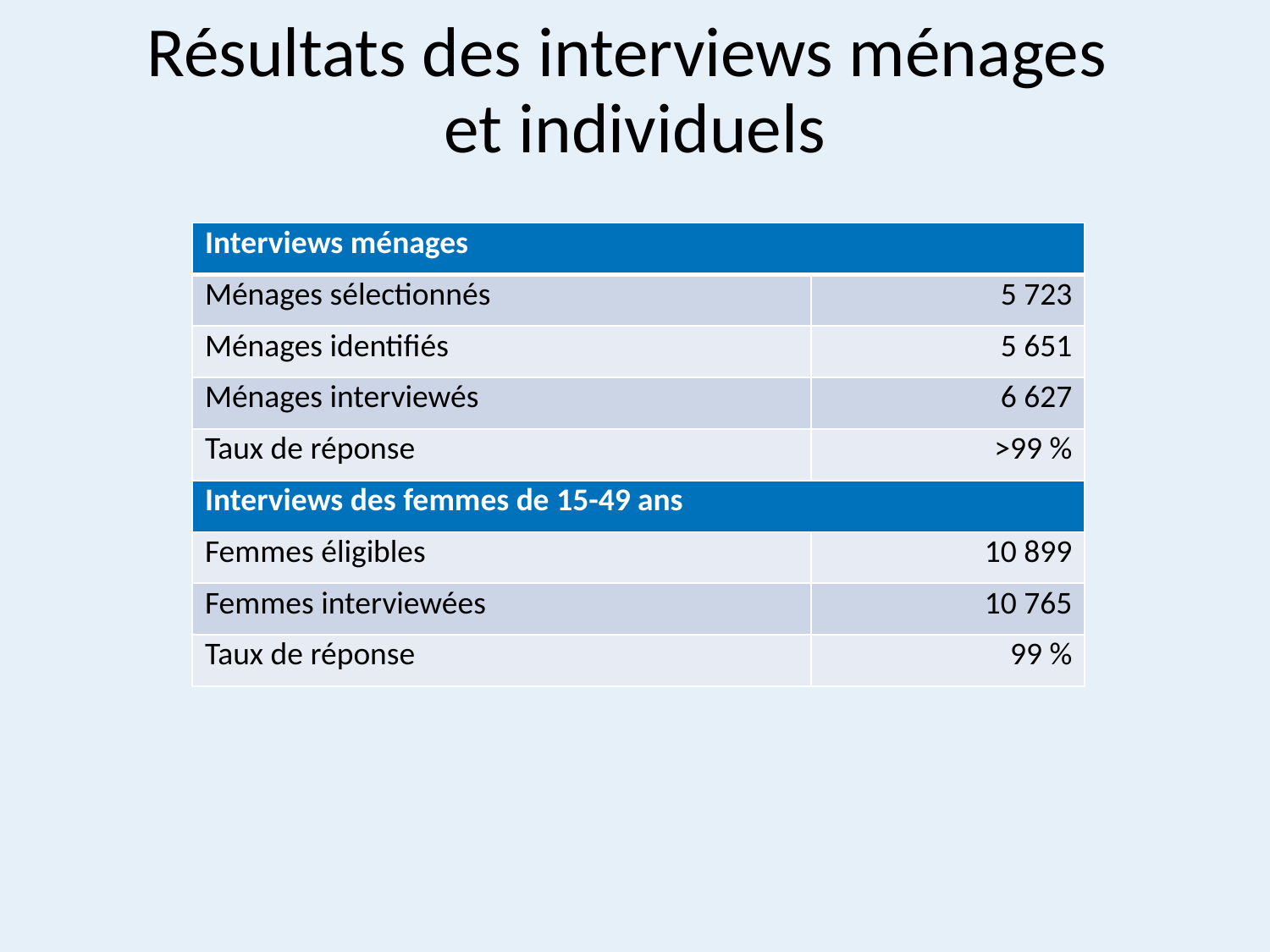

# Résultats des interviews ménages et individuels
| Interviews ménages |  |
| --- | --- |
| Ménages sélectionnés | 5 723 |
| Ménages identifiés | 5 651 |
| Ménages interviewés | 6 627 |
| Taux de réponse | >99 % |
| Interviews des femmes de 15-49 ans |  |
| Femmes éligibles | 10 899 |
| Femmes interviewées | 10 765 |
| Taux de réponse | 99 % |